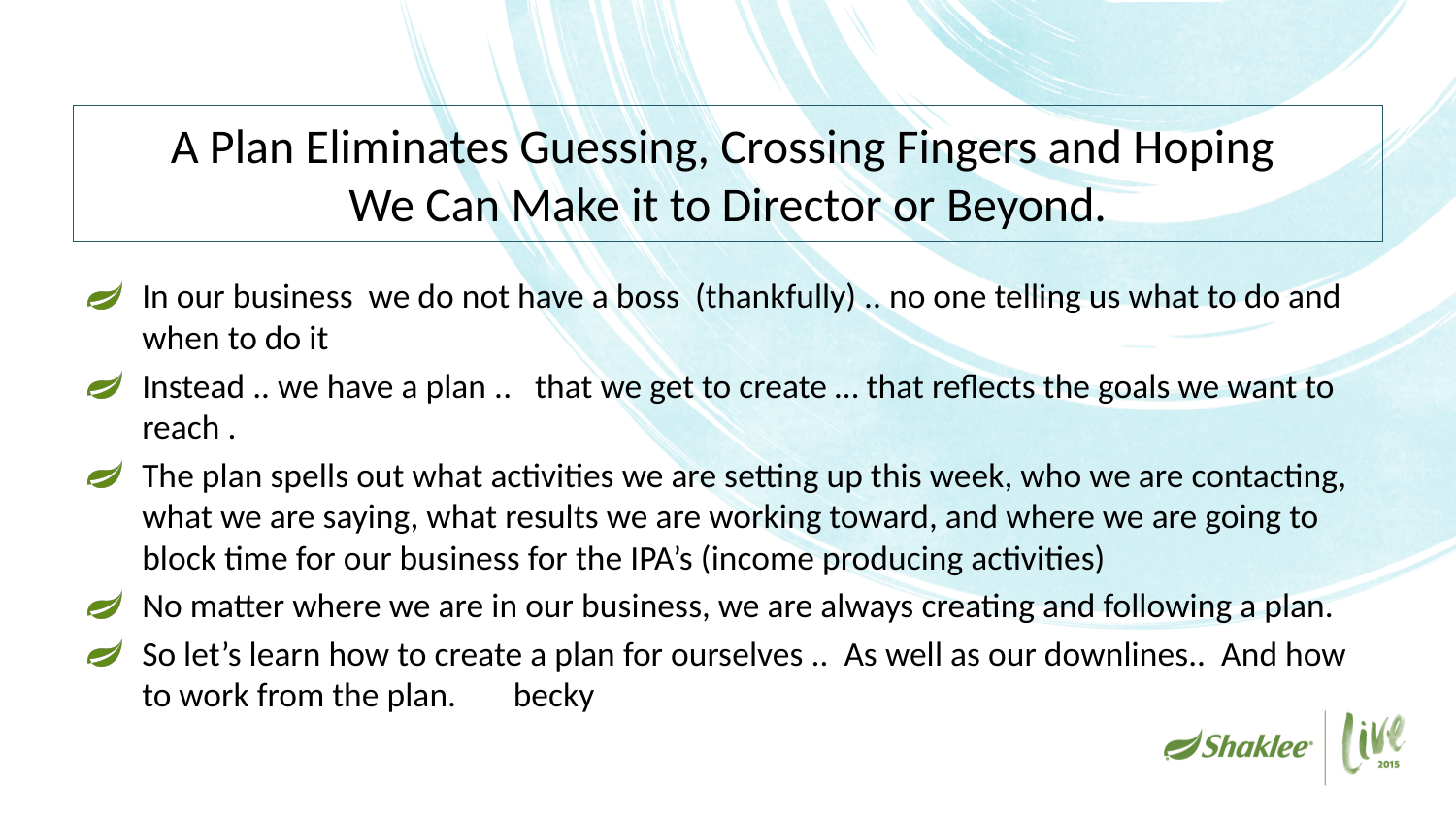

# A Plan Eliminates Guessing, Crossing Fingers and Hoping We Can Make it to Director or Beyond.
In our business  we do not have a boss  (thankfully) .. no one telling us what to do and when to do it
Instead .. we have a plan ..   that we get to create … that reflects the goals we want to reach .
The plan spells out what activities we are setting up this week, who we are contacting, what we are saying, what results we are working toward, and where we are going to block time for our business for the IPA’s (income producing activities)
No matter where we are in our business, we are always creating and following a plan.
So let’s learn how to create a plan for ourselves ..  As well as our downlines..  And how to work from the plan.			becky